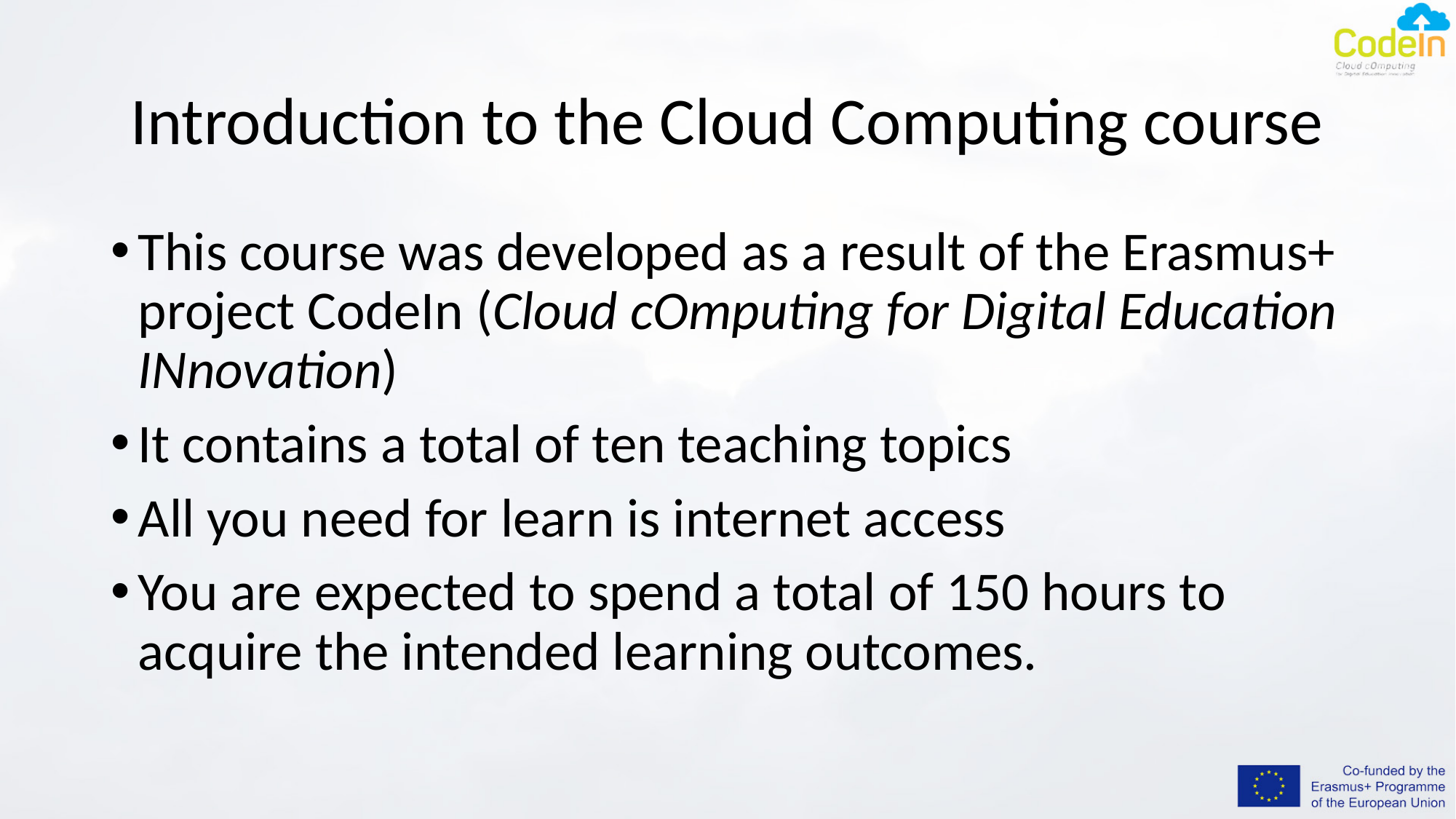

# Introduction to the Cloud Computing course
This course was developed as a result of the Erasmus+ project CodeIn (Cloud cOmputing for Digital Education INnovation)
It contains a total of ten teaching topics
All you need for learn is internet access
You are expected to spend a total of 150 hours to acquire the intended learning outcomes.